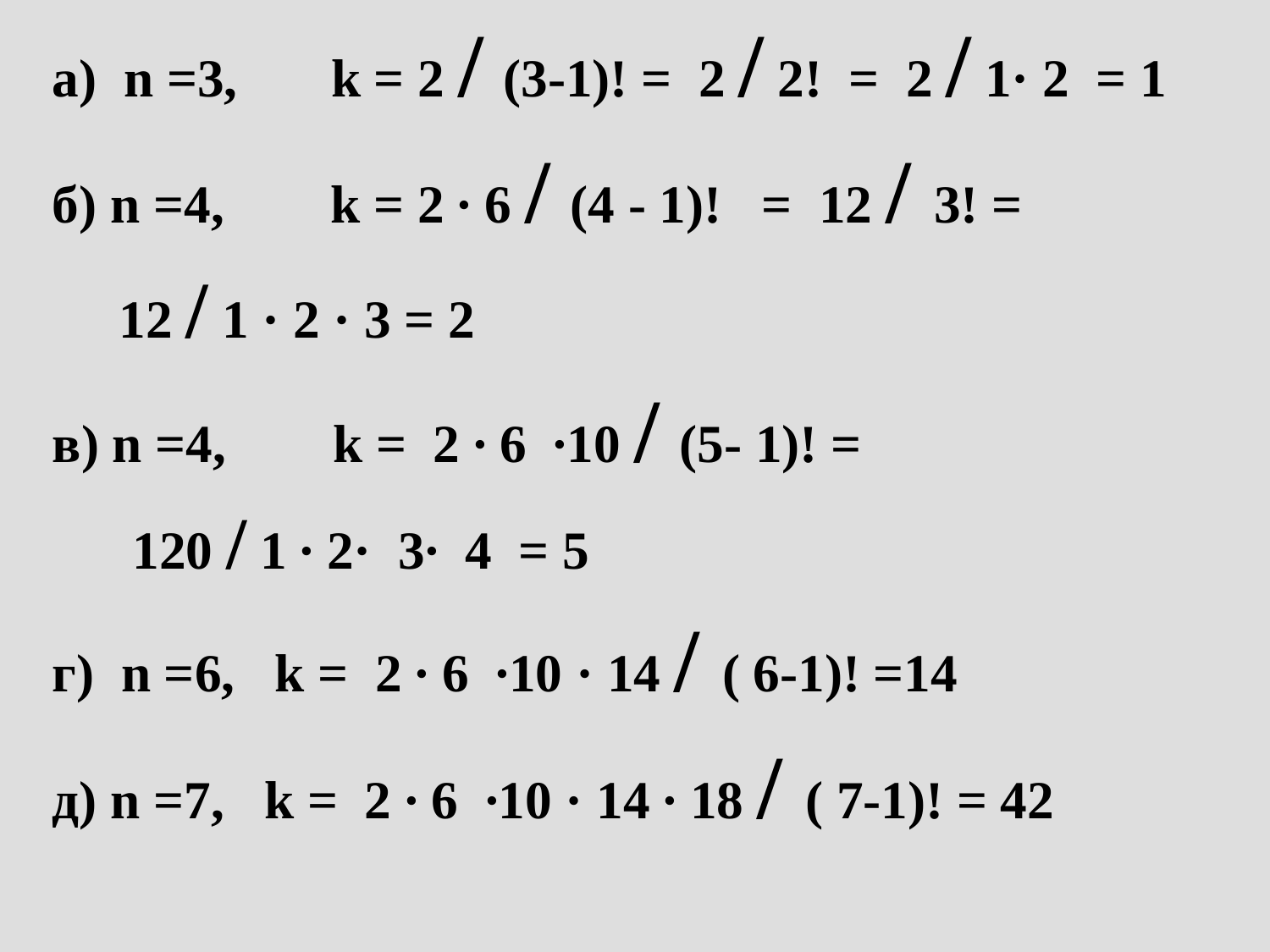

а)  n =3,       k = 2 / (3-1)! =  2 / 2!  =  2 / 1· 2  = 1
б) n =4,        k = 2 ∙ 6 / (4 - 1)!   =  12 / 3! =
     12 / 1 · 2 · 3 = 2
в) n =4,        k =  2 ∙ 6  ∙10 / (5- 1)! =
      120 / 1 ∙ 2·  3∙  4  = 5
г)  n =6,   k =  2 ∙ 6  ∙10 · 14 / ( 6-1)! =14
д) n =7,   k =  2 ∙ 6  ∙10 · 14 ∙ 18 / ( 7-1)! = 42

#